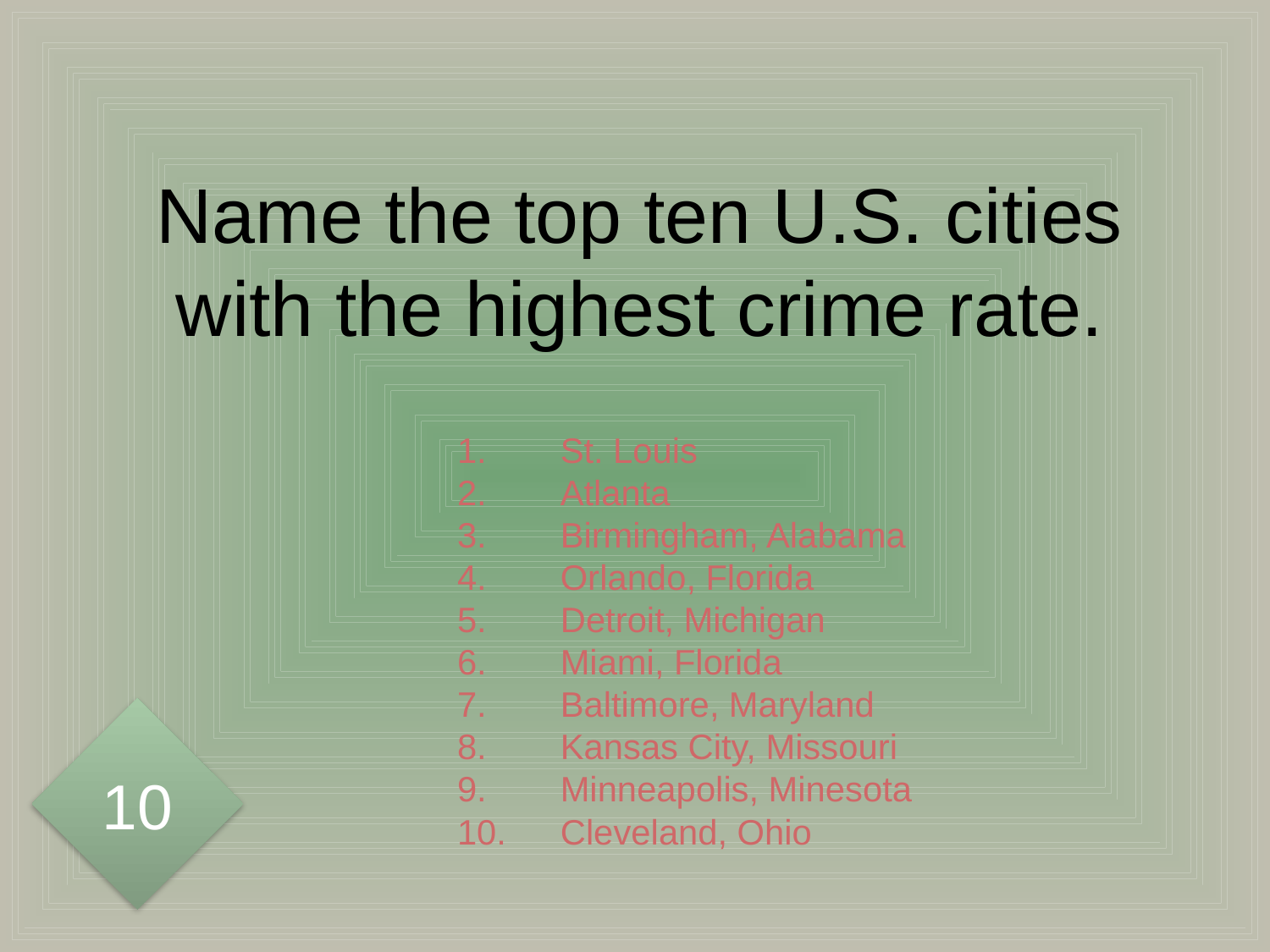

# Name the top ten U.S. cities with the highest crime rate.
St. Louis
Atlanta
Birmingham, Alabama
Orlando, Florida
Detroit, Michigan
Miami, Florida
Baltimore, Maryland
Kansas City, Missouri
Minneapolis, Minesota
Cleveland, Ohio
10